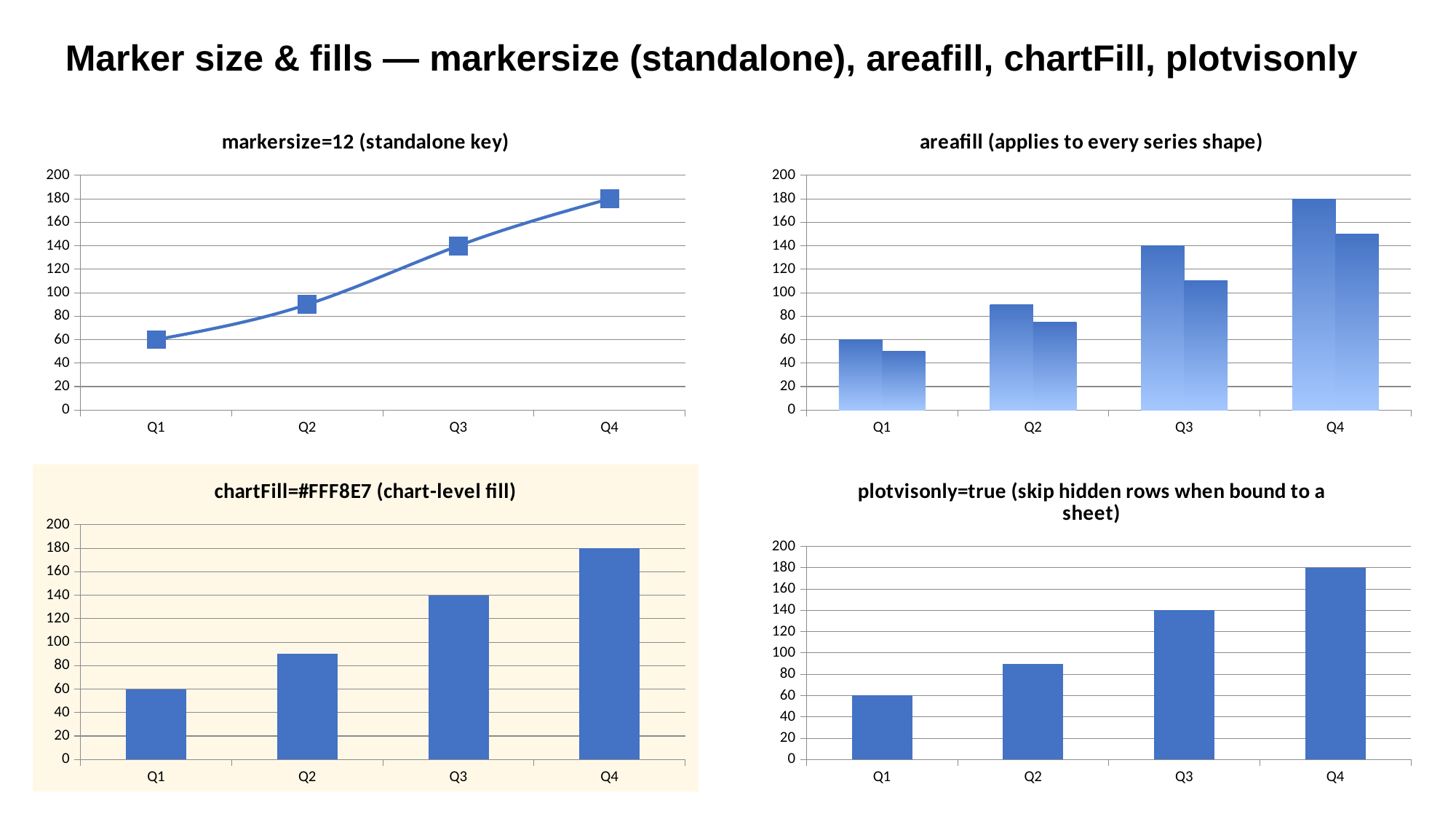

Marker size & fills — markersize (standalone), areafill, chartFill, plotvisonly

### Chart: markersize=12 (standalone key)

| Category |  |
|---|---|
| Q1 | 60.0 |
| Q2 | 90.0 |
| Q3 | 140.0 |
| Q4 | 180.0 |

### Chart: areafill (applies to every series shape)

| Category |  |  |
|---|---|---|
| Q1 | 60.0 | 50.0 |
| Q2 | 90.0 | 75.0 |
| Q3 | 140.0 | 110.0 |
| Q4 | 180.0 | 150.0 |

### Chart: chartFill=#FFF8E7 (chart-level fill)

| Category |  |
|---|---|
| Q1 | 60.0 |
| Q2 | 90.0 |
| Q3 | 140.0 |
| Q4 | 180.0 |

### Chart: plotvisonly=true (skip hidden rows when bound to a sheet)

| Category |  |
|---|---|
| Q1 | 60.0 |
| Q2 | 90.0 |
| Q3 | 140.0 |
| Q4 | 180.0 |